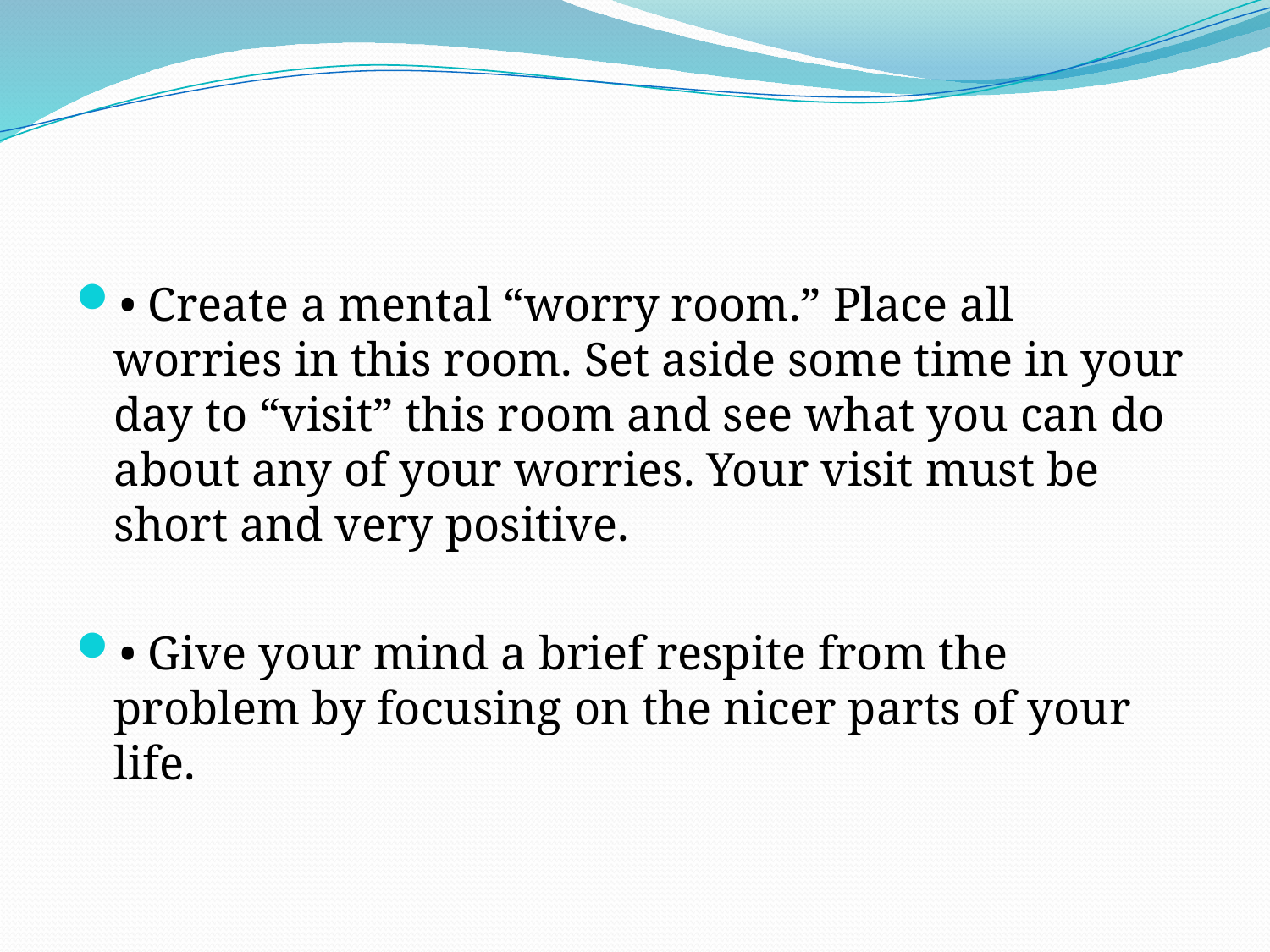

#
• Create a mental “worry room.” Place all worries in this room. Set aside some time in your day to “visit” this room and see what you can do about any of your worries. Your visit must be short and very positive.

• Give your mind a brief respite from the problem by focusing on the nicer parts of your life.